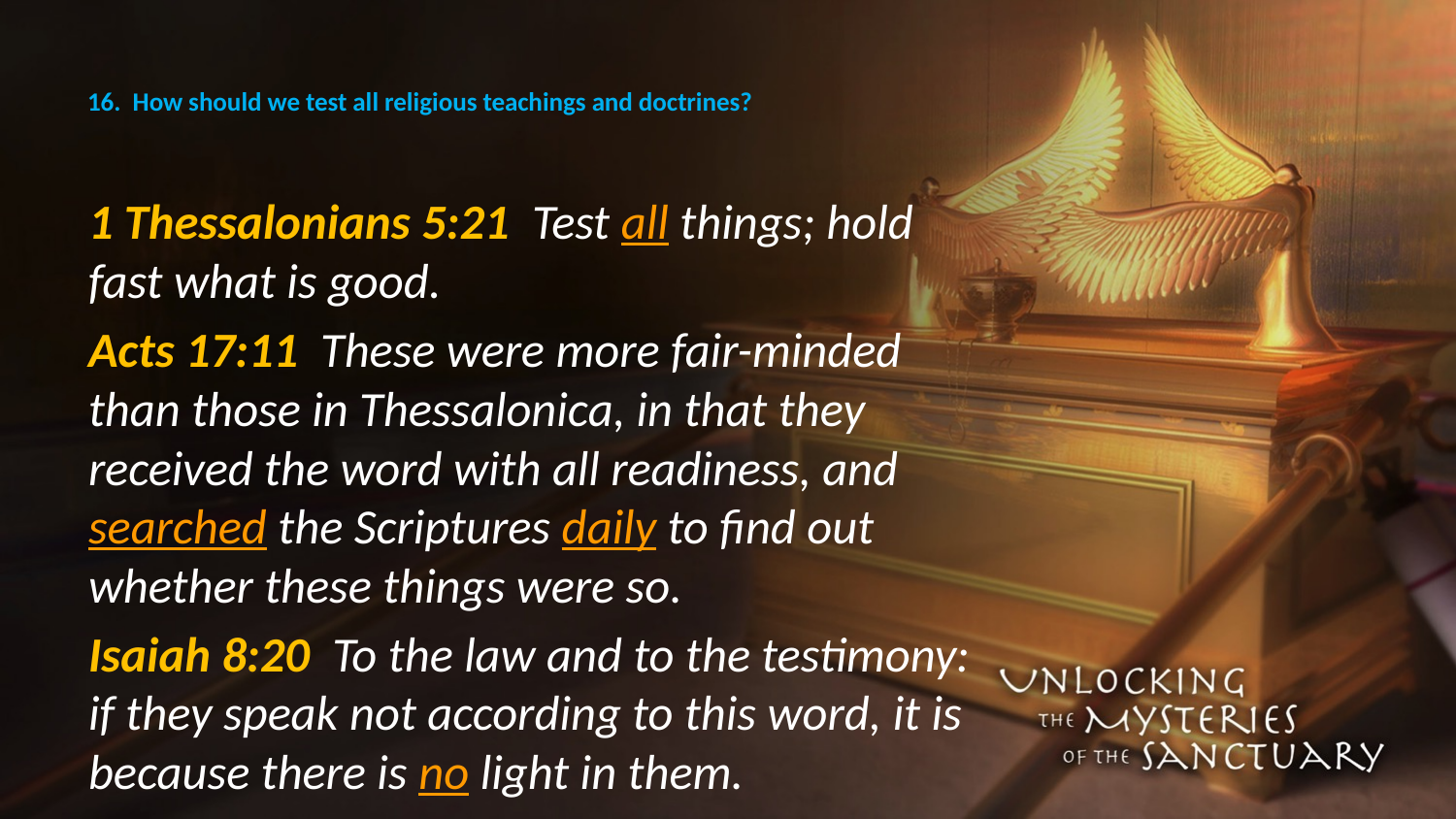

# 16.  How should we test all religious teachings and doctrines?

1 Thessalonians 5:21  Test all things; hold fast what is good.
Acts 17:11  These were more fair-minded than those in Thessalonica, in that they received the word with all readiness, and searched the Scriptures daily to find out whether these things were so.
Isaiah 8:20  To the law and to the testimony: if they speak not according to this word, it is because there is no light in them.